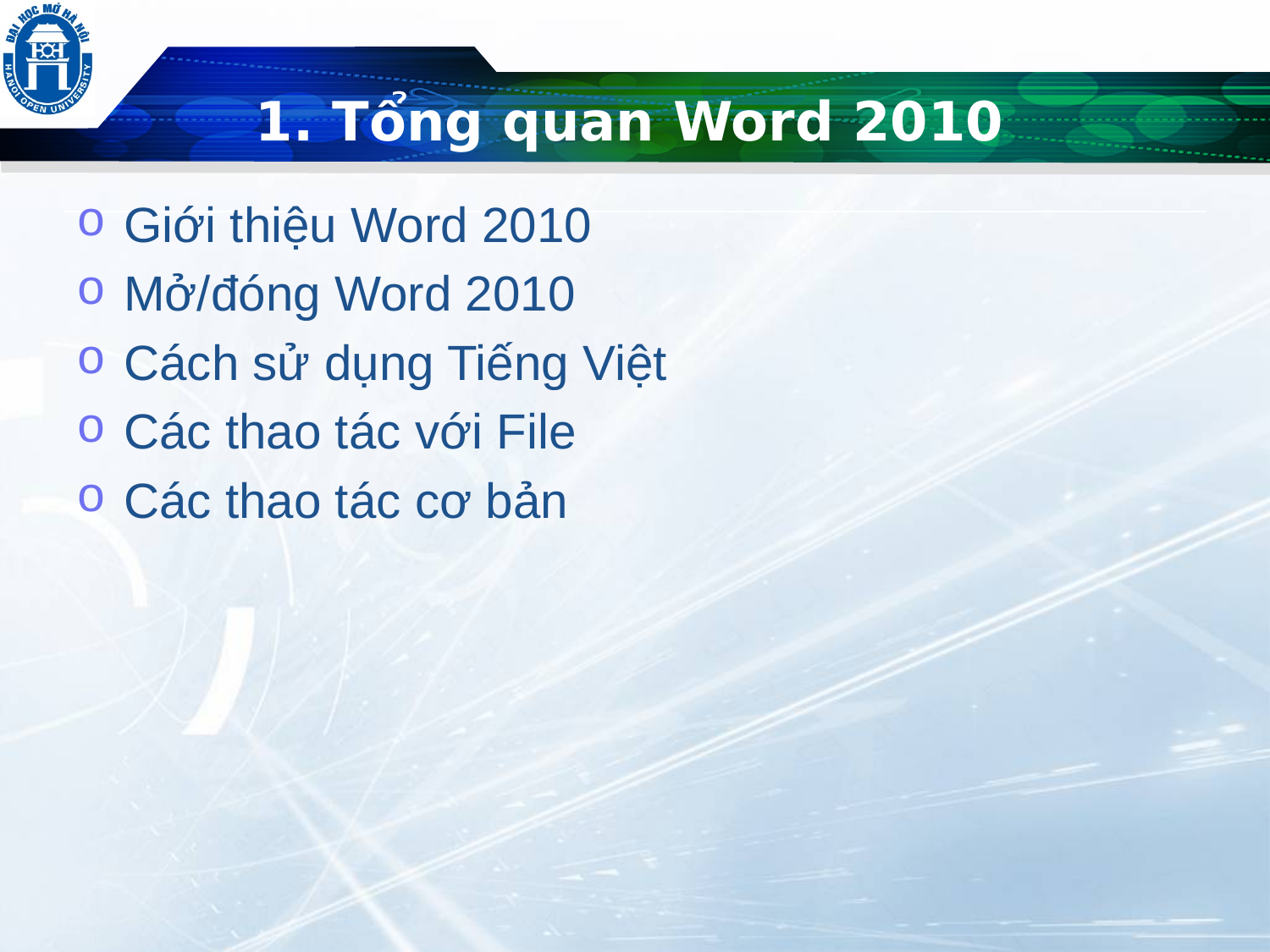

# 1. Tổng quan Word 2010
Giới thiệu Word 2010
Mở/đóng Word 2010
Cách sử dụng Tiếng Việt
Các thao tác với File
Các thao tác cơ bản